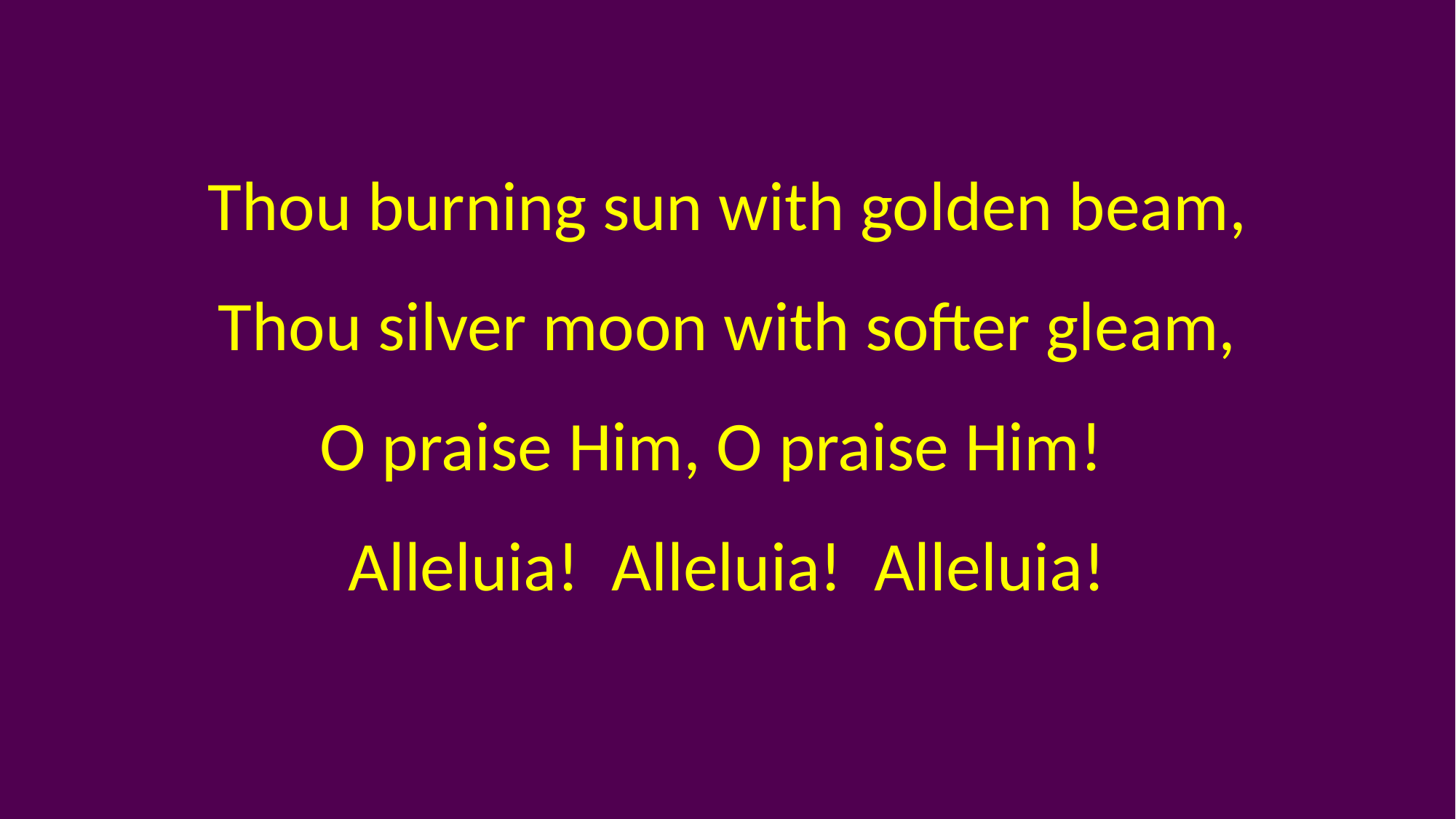

Thou burning sun with golden beam,
Thou silver moon with softer gleam,
O praise Him, O praise Him!
Alleluia!  Alleluia!  Alleluia!